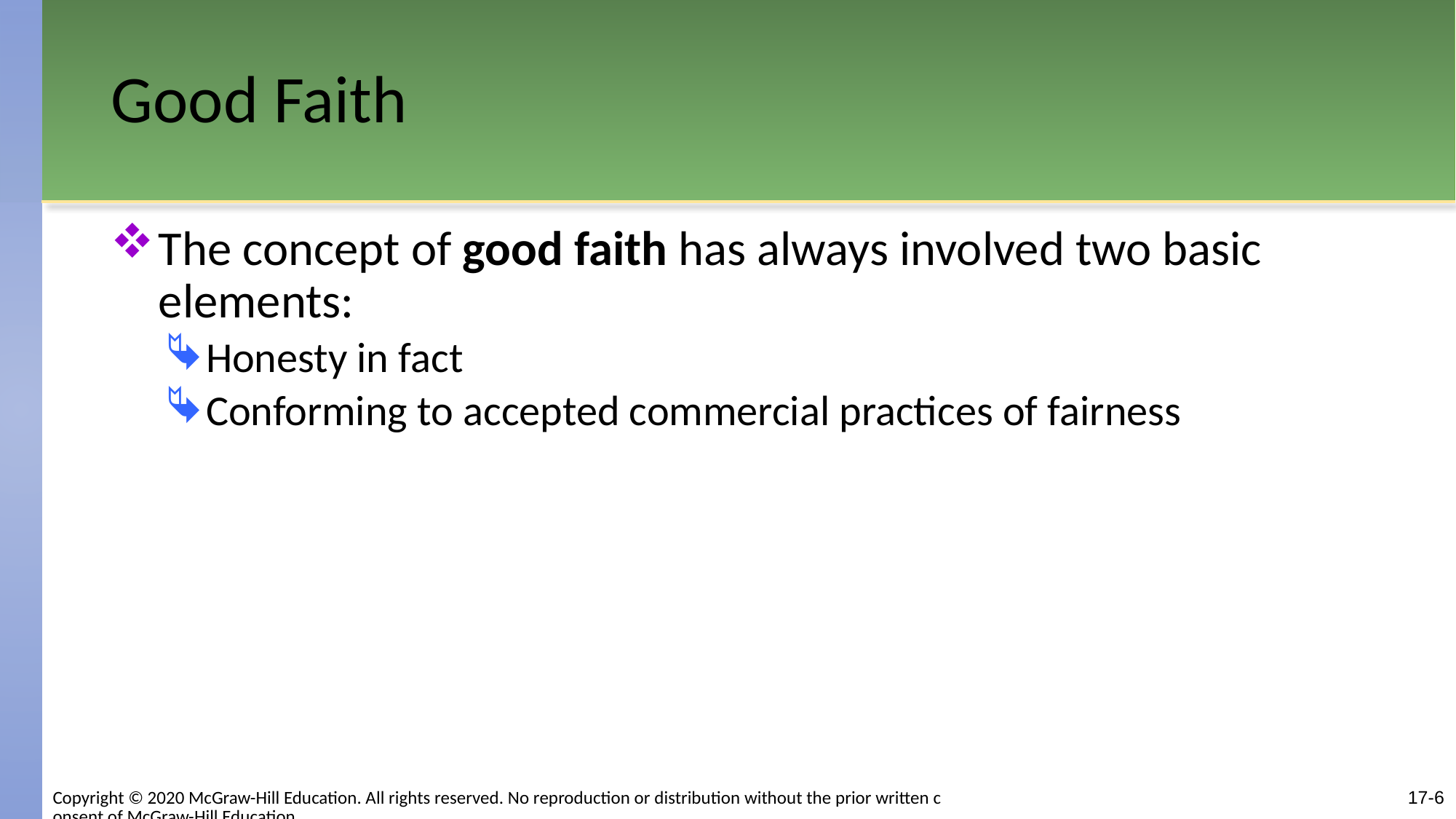

# Good Faith
The concept of good faith has always involved two basic elements:
Honesty in fact
Conforming to accepted commercial practices of fairness
17-6
Copyright © 2020 McGraw-Hill Education. All rights reserved. No reproduction or distribution without the prior written consent of McGraw-Hill Education.